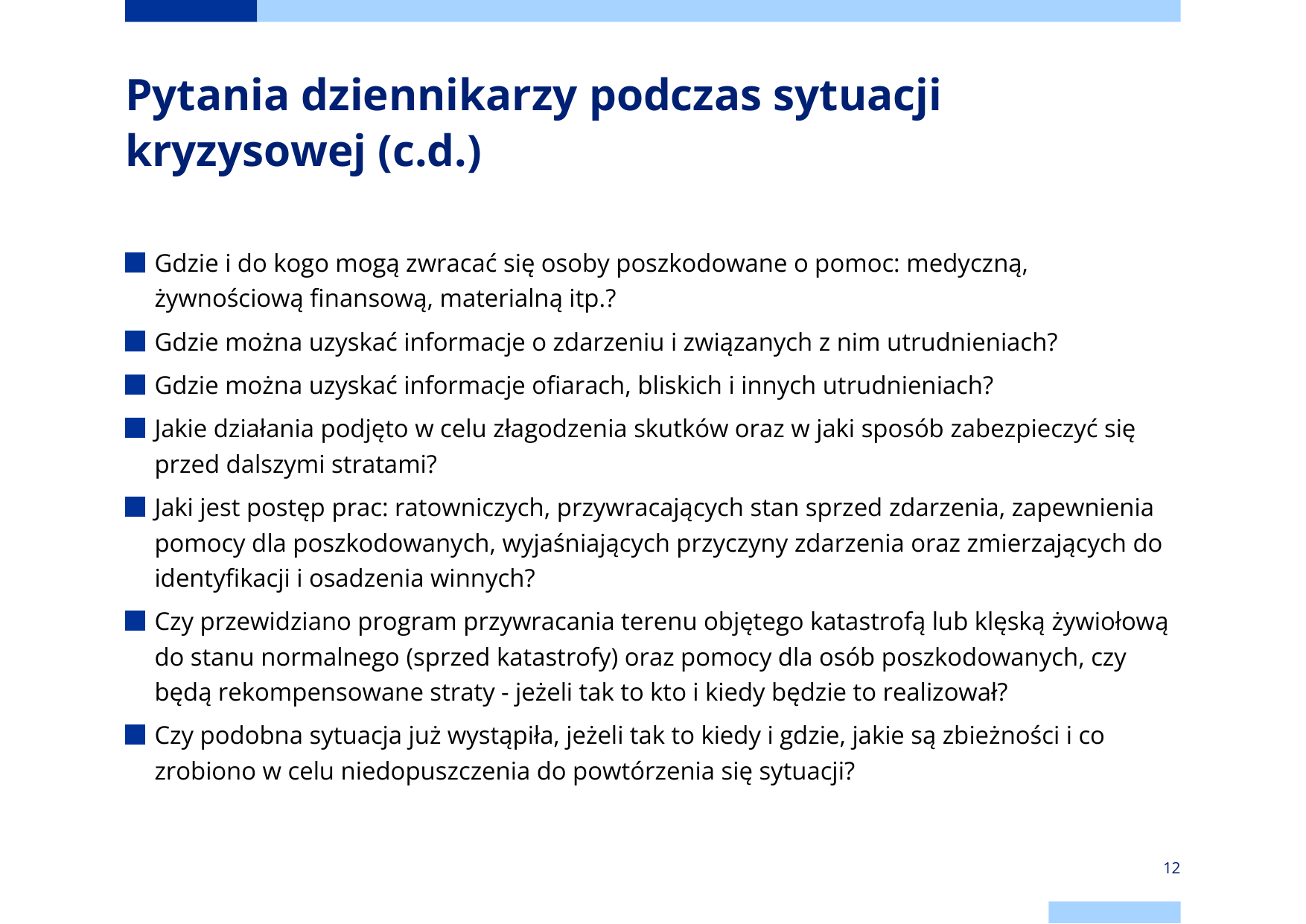

# Pytania dziennikarzy podczas sytuacji kryzysowej (c.d.)
Gdzie i do kogo mogą zwracać się osoby poszkodowane o pomoc: medyczną, żywnościową finansową, materialną itp.?
Gdzie można uzyskać informacje o zdarzeniu i związanych z nim utrudnieniach?
Gdzie można uzyskać informacje ofiarach, bliskich i innych utrudnieniach?
Jakie działania podjęto w celu złagodzenia skutków oraz w jaki sposób zabezpieczyć się przed dalszymi stratami?
Jaki jest postęp prac: ratowniczych, przywracających stan sprzed zdarzenia, zapewnienia pomocy dla poszkodowanych, wyjaśniających przyczyny zdarzenia oraz zmierzających do identyfikacji i osadzenia winnych?
Czy przewidziano program przywracania terenu objętego katastrofą lub klęską żywiołową do stanu normalnego (sprzed katastrofy) oraz pomocy dla osób poszkodowanych, czy będą rekompensowane straty - jeżeli tak to kto i kiedy będzie to realizował?
Czy podobna sytuacja już wystąpiła, jeżeli tak to kiedy i gdzie, jakie są zbieżności i co zrobiono w celu niedopuszczenia do powtórzenia się sytuacji?

12